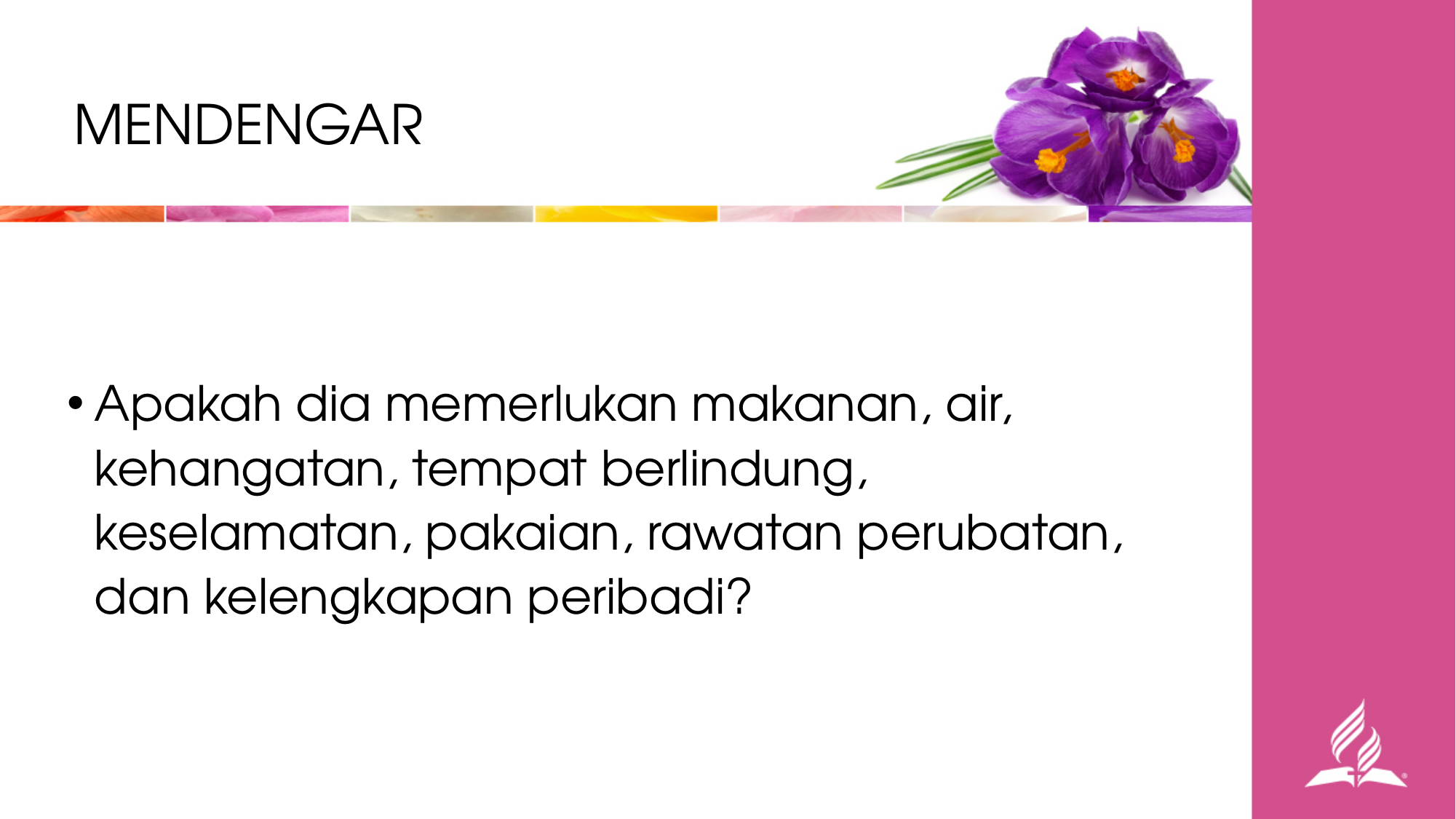

MENDENGAR
Apakah dia memerlukan makanan, air, kehangatan, tempat berlindung, keselamatan, pakaian, rawatan perubatan, dan kelengkapan peribadi?